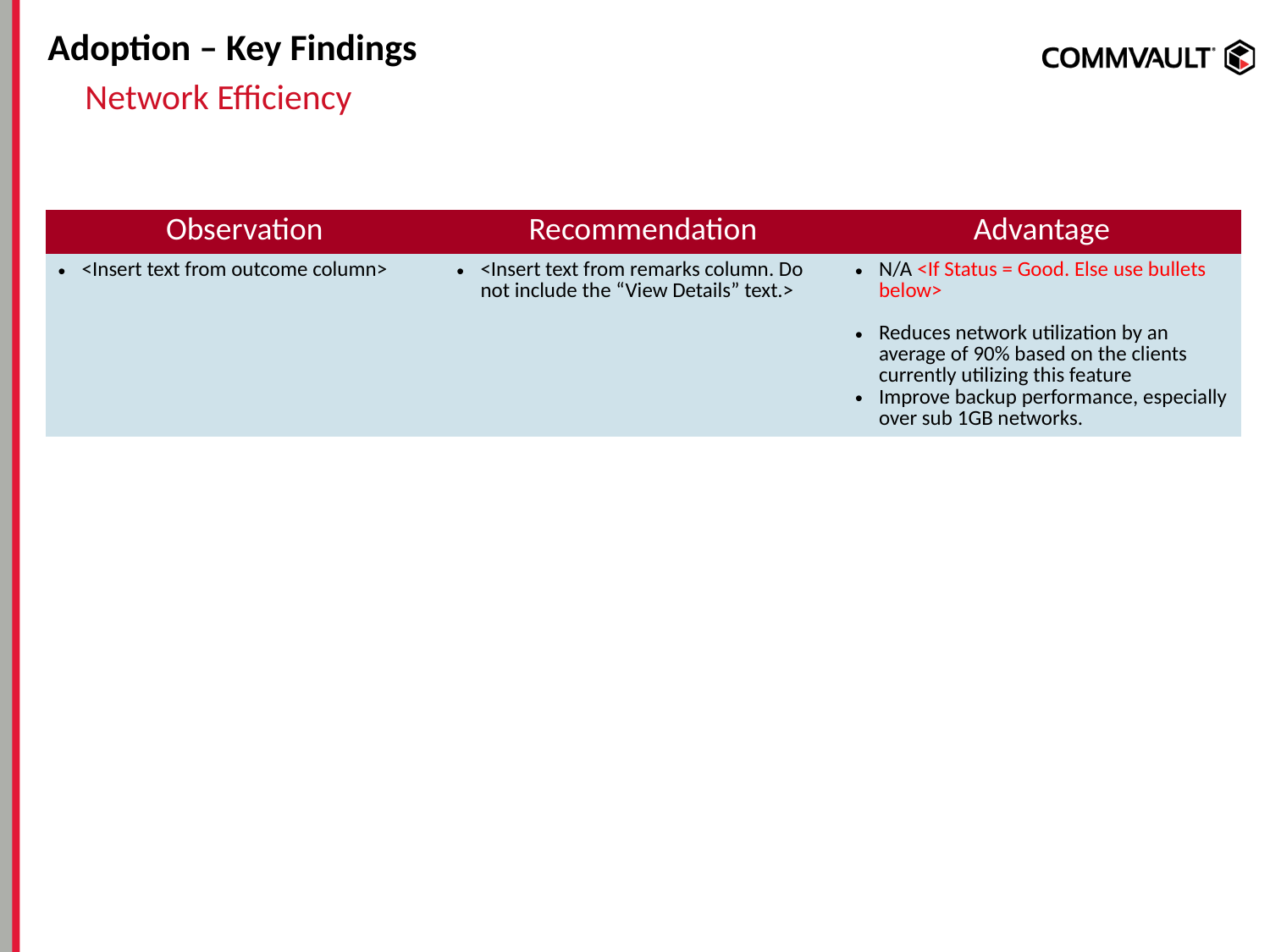

# Adoption – Key Findings
Network Efficiency
| Observation | Recommendation | Advantage |
| --- | --- | --- |
| <Insert text from outcome column> | <Insert text from remarks column. Do not include the “View Details” text.> | N/A <If Status = Good. Else use bullets below> Reduces network utilization by an average of 90% based on the clients currently utilizing this feature Improve backup performance, especially over sub 1GB networks. |